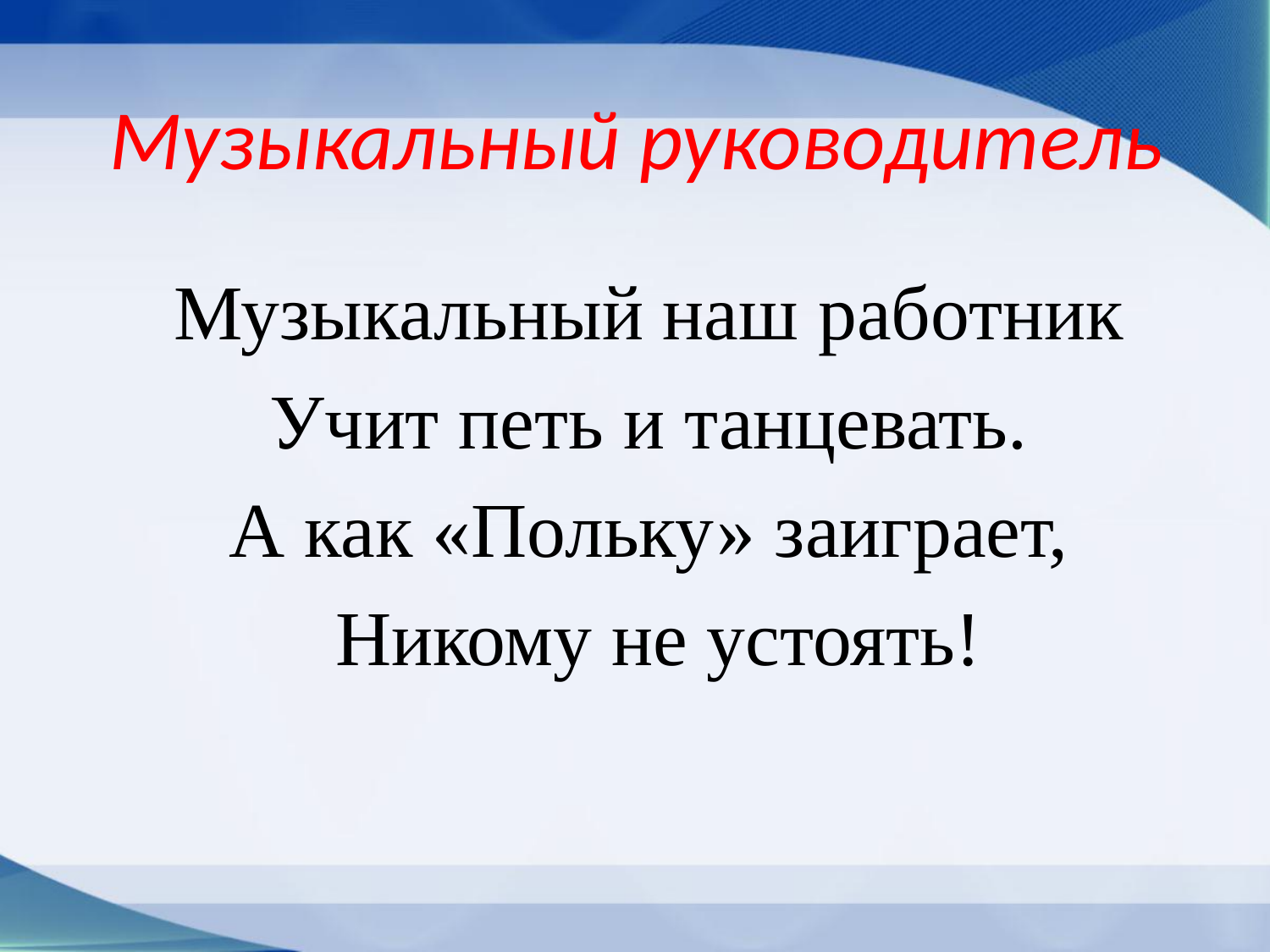

# Музыкальный руководитель
	Музыкальный наш работник
	Учит петь и танцевать.
	А как «Польку» заиграет,
	Никому не устоять!